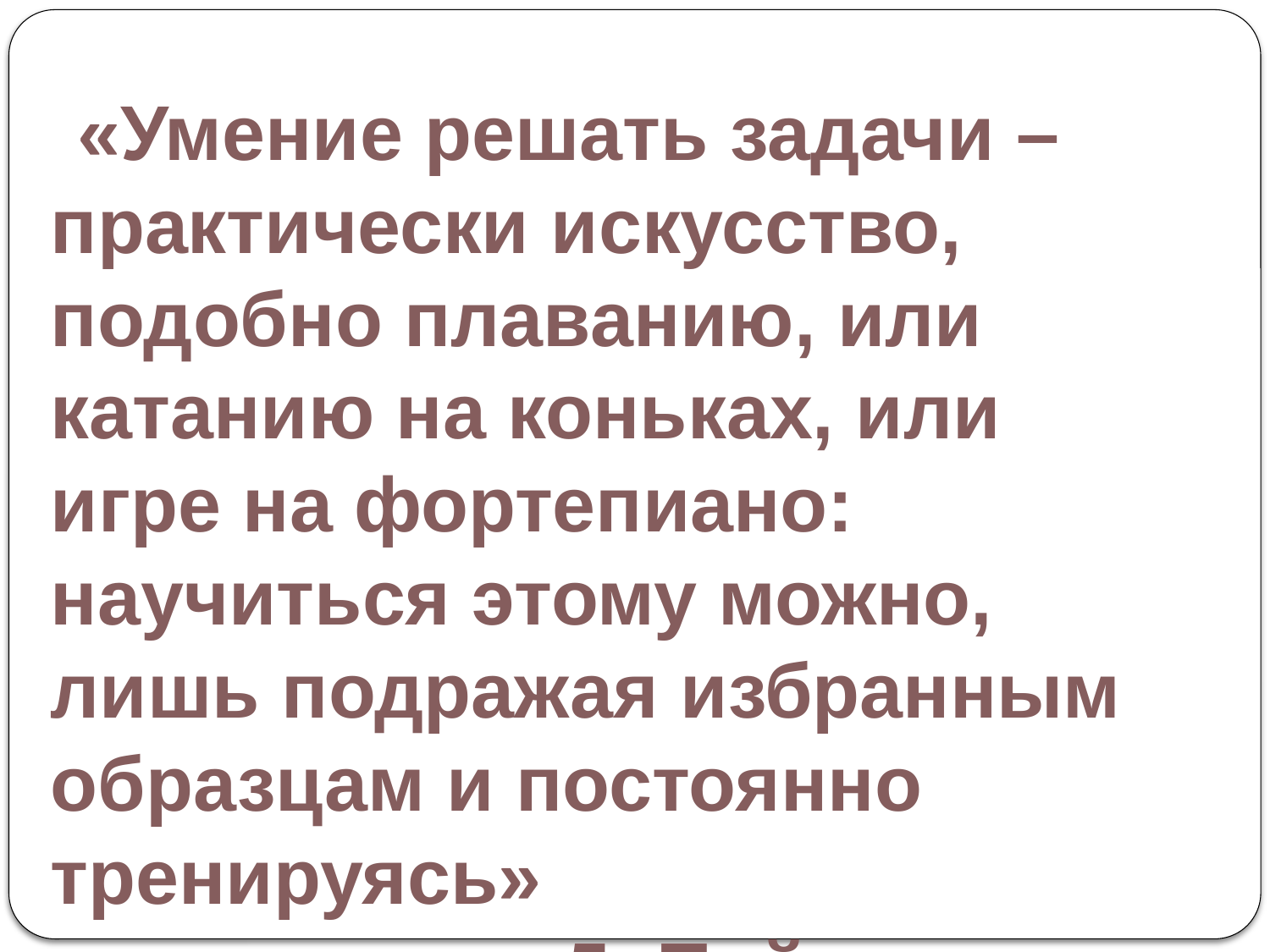

«Умение решать задачи – практически искусство, подобно плаванию, или катанию на коньках, или игре на фортепиано: научиться этому можно, лишь подражая избранным образцам и постоянно тренируясь»
					Д. Пойа